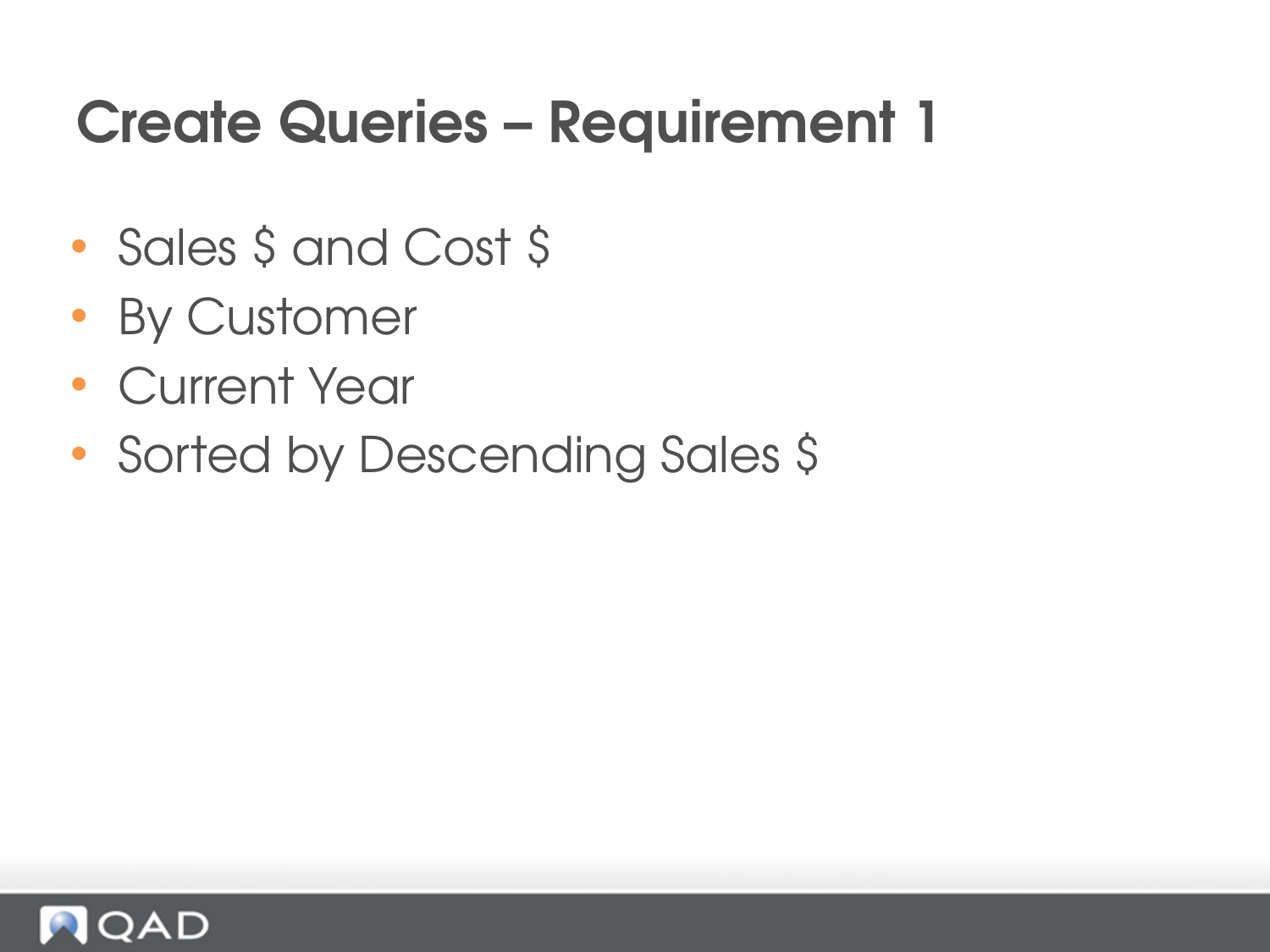

# Create Queries – Requirement 1
Sales $ and Cost $
By Customer
Current Year
Sorted by Descending Sales $